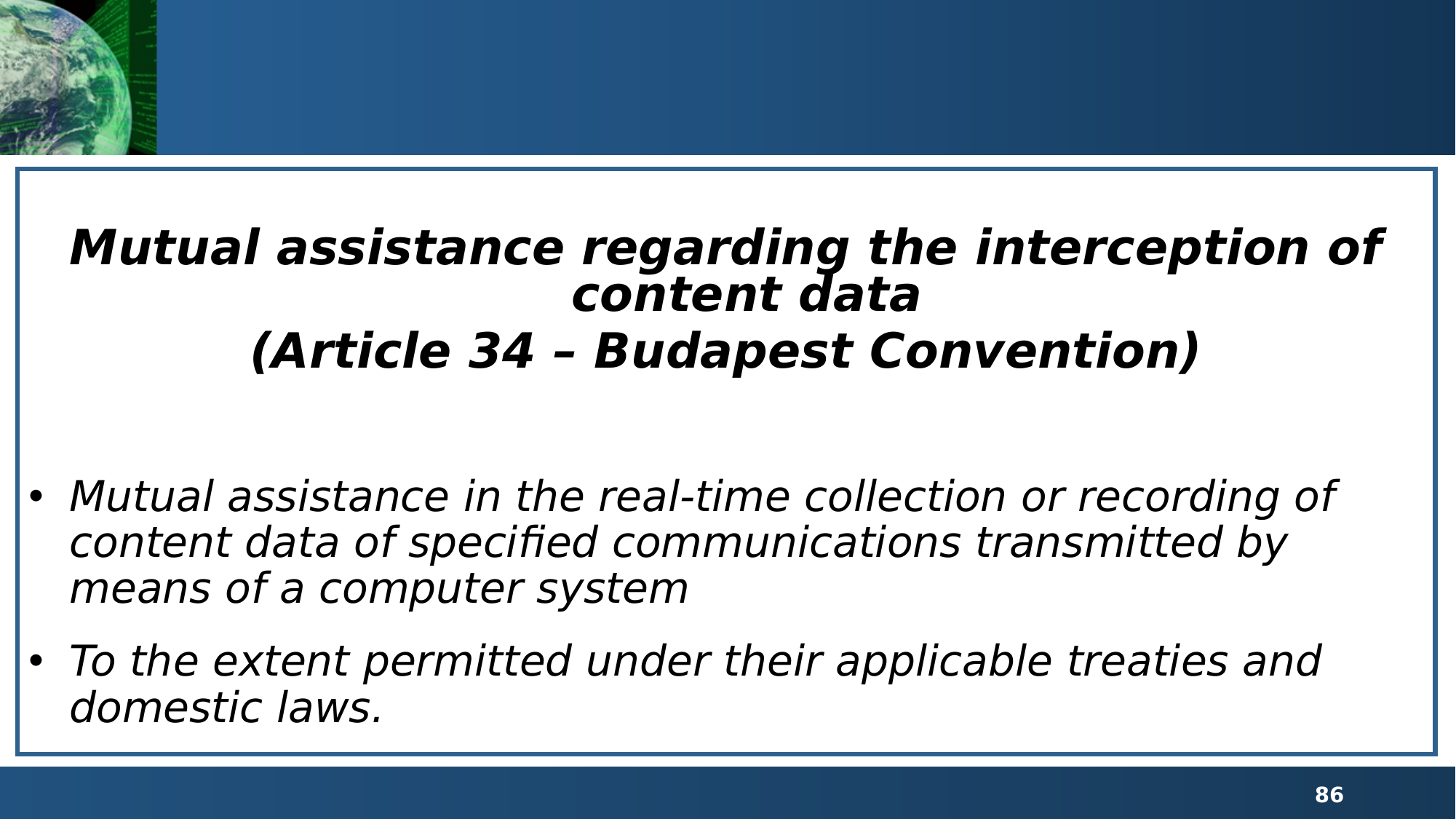

Mutual assistance regarding the interception of content data
(Article 34 – Budapest Convention)

Mutual assistance in the real-time collection or recording of content data of specified communications transmitted by means of a computer system
To the extent permitted under their applicable treaties and domestic laws.
86